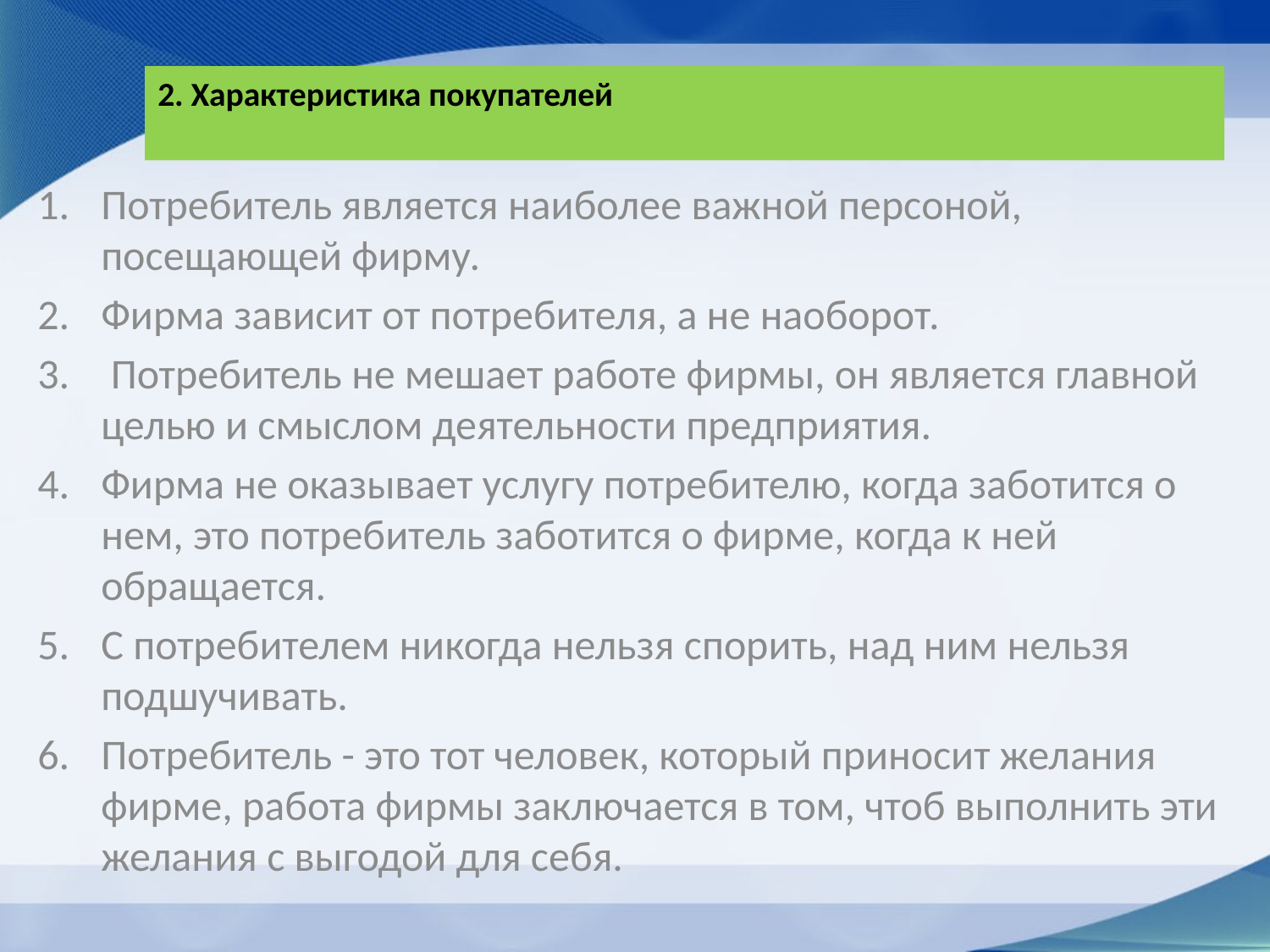

# 2. Характеристика покупателей
Потребитель является наиболее важной персоной, посещающей фирму.
Фирма зависит от потребителя, а не наоборот.
 Потребитель не мешает работе фирмы, он является главной целью и смыслом деятельности предприятия.
Фирма не оказывает услугу потребителю, когда заботится о нем, это потребитель заботится о фирме, когда к ней обращается.
С потребителем никогда нельзя спорить, над ним нельзя подшучивать.
Потребитель - это тот человек, который приносит желания фирме, работа фирмы заключается в том, чтоб выполнить эти желания с выгодой для себя.